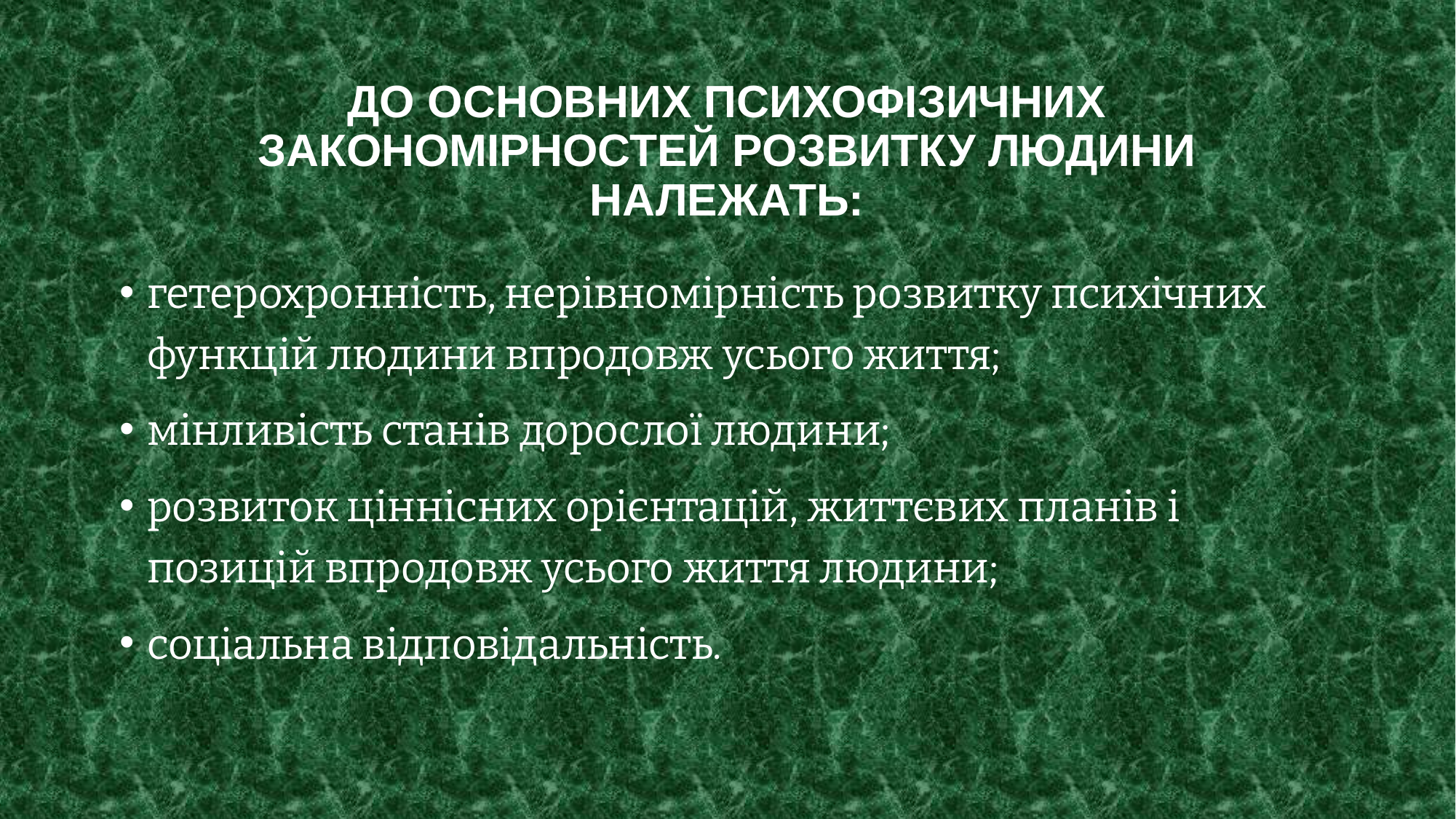

# До основних психофізичних закономірностей розвитку людини належать:
гетерохронність, нерівномірність розвитку психічних функцій людини впродовж усього життя;
мінливість станів дорослої людини;
розвиток ціннісних орієнтацій, життєвих планів і позицій впродовж усього життя людини;
соціальна відповідальність.